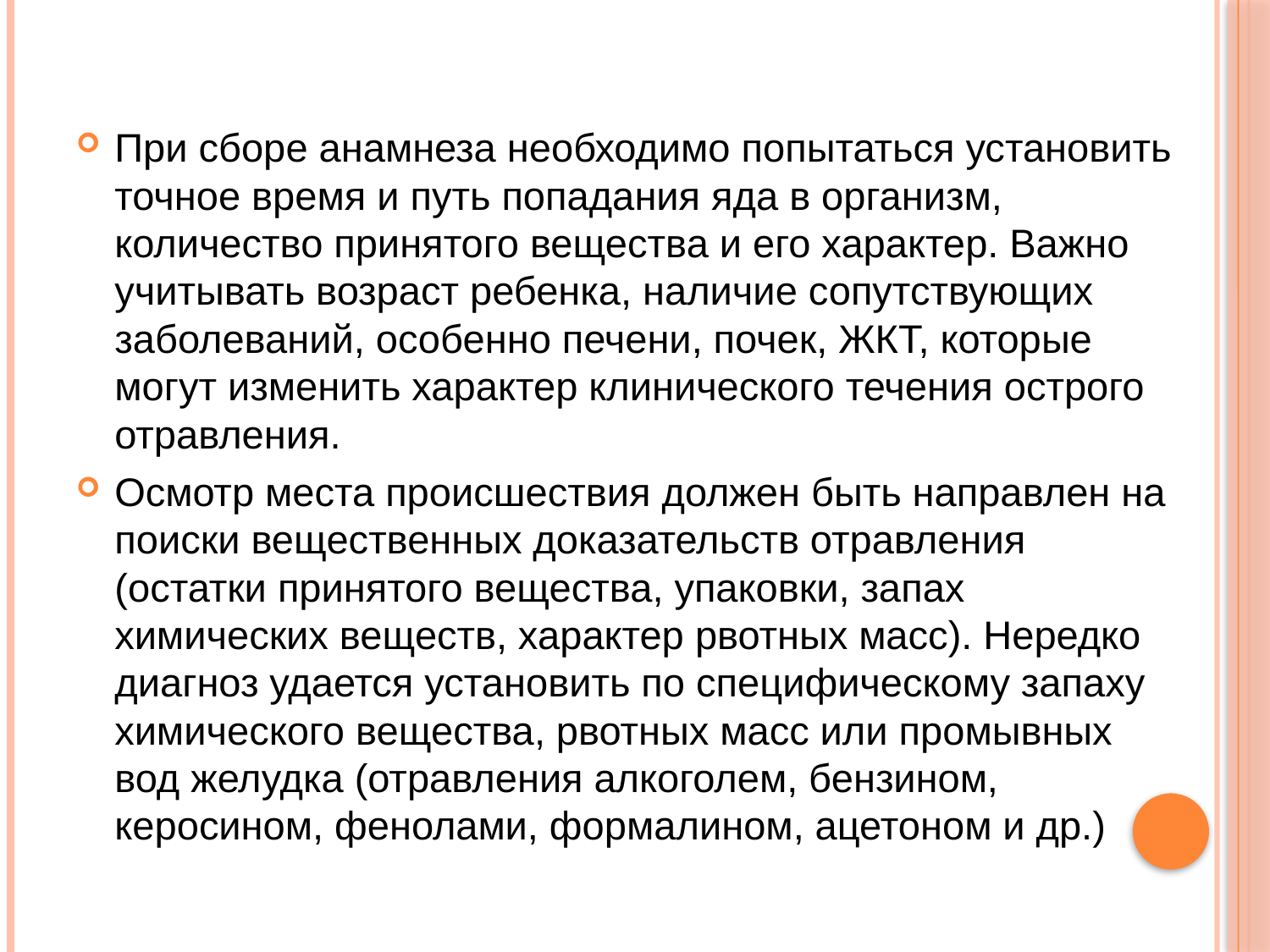

При сборе анамнеза необходимо попытаться установить точное время и путь попадания яда в организм, количество принятого вещества и его характер. Важно учитывать возраст ребенка, наличие сопутствующих заболеваний, особенно печени, почек, ЖКТ, которые могут изменить характер клинического течения острого отравления.
Осмотр места происшествия должен быть направлен на поиски вещественных доказательств отравления (остатки принятого вещества, упаковки, запах химических веществ, характер рвотных масс). Нередко диагноз удается установить по специфическому запаху химического вещества, рвотных масс или промывных вод желудка (отравления алкоголем, бензином, керосином, фенолами, формалином, ацетоном и др.)